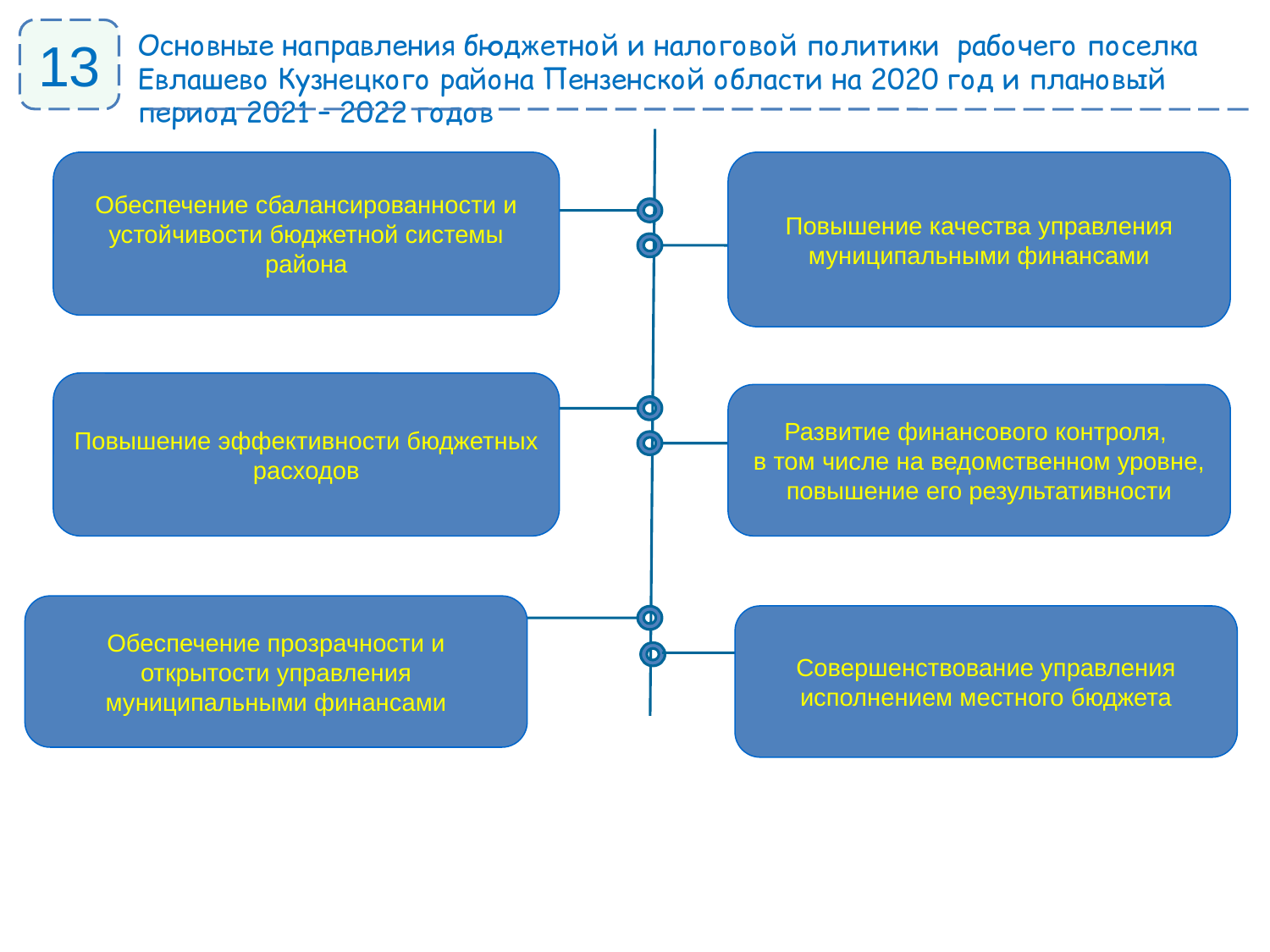

13
Основные направления бюджетной и налоговой политики  рабочего поселка Евлашево Кузнецкого района Пензенской области на 2020 год и плановый период 2021 – 2022 годов

Обеспечение сбалансированности и устойчивости бюджетной системы района
Повышение качества управления муниципальными финансами

Повышение эффективности бюджетных расходов
Развитие финансового контроля,
в том числе на ведомственном уровне, повышение его результативности

Обеспечение прозрачности и открытости управления муниципальными финансами
Совершенствование управления исполнением местного бюджета